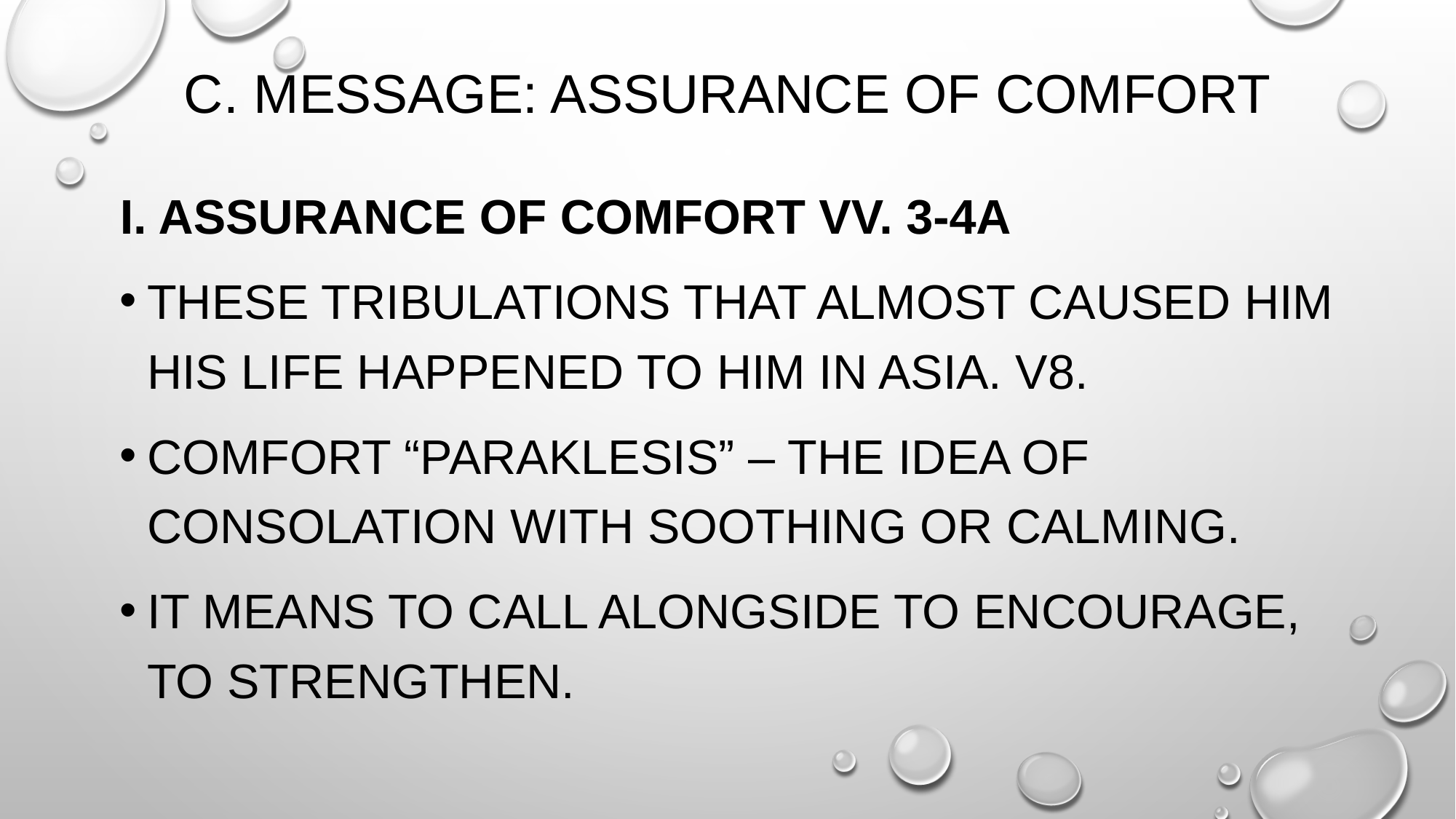

# c. message: assurance of comfort
I. Assurance of comfort vv. 3-4a
These tribulations that almost caused him his life happened to him in asia. V8.
Comfort “paraklesis” – the idea of consolation with soothing or calming.
It means to call alongside to encourage, to strengthen.